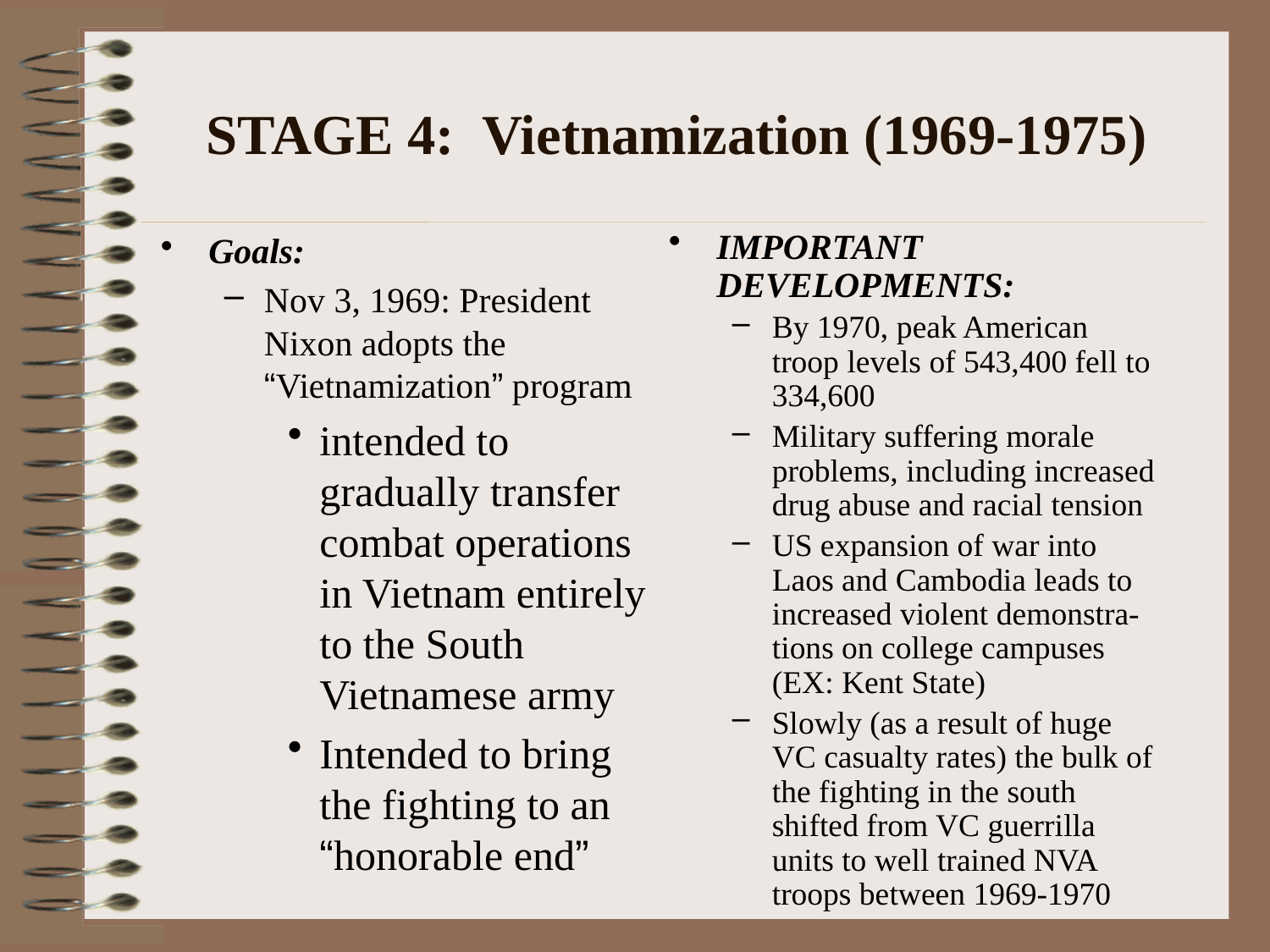

# STAGE 4:  Vietnamization (1969-1975)
Goals:
Nov 3, 1969: President Nixon adopts the “Vietnamization” program
intended to gradually transfer combat operations in Vietnam entirely to the South Vietnamese army
Intended to bring the fighting to an “honorable end”
IMPORTANT DEVELOPMENTS:
By 1970, peak American troop levels of 543,400 fell to 334,600
Military suffering morale problems, including increased drug abuse and racial tension
US expansion of war into Laos and Cambodia leads to increased violent demonstra-tions on college campuses (EX: Kent State)
Slowly (as a result of huge VC casualty rates) the bulk of the fighting in the south shifted from VC guerrilla units to well trained NVA troops between 1969-1970